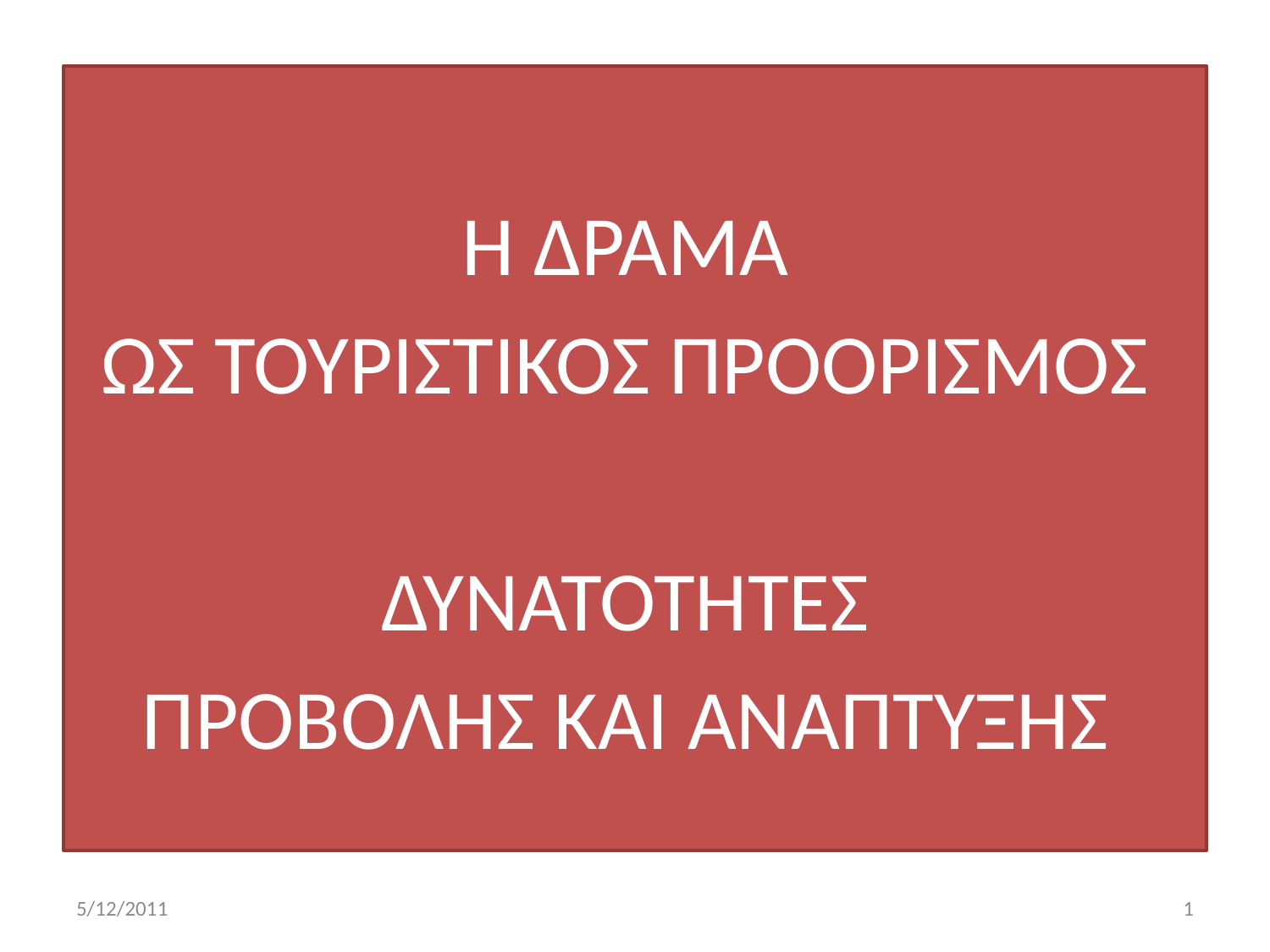

Η ΔΡΑΜΑ
ΩΣ ΤΟΥΡΙΣΤΙΚΟΣ ΠΡΟΟΡΙΣΜΟΣ

ΔΥΝΑΤΟΤΗΤΕΣ
ΠΡΟΒΟΛΗΣ ΚΑΙ ΑΝΑΠΤΥΞΗΣ

5/12/2011
1